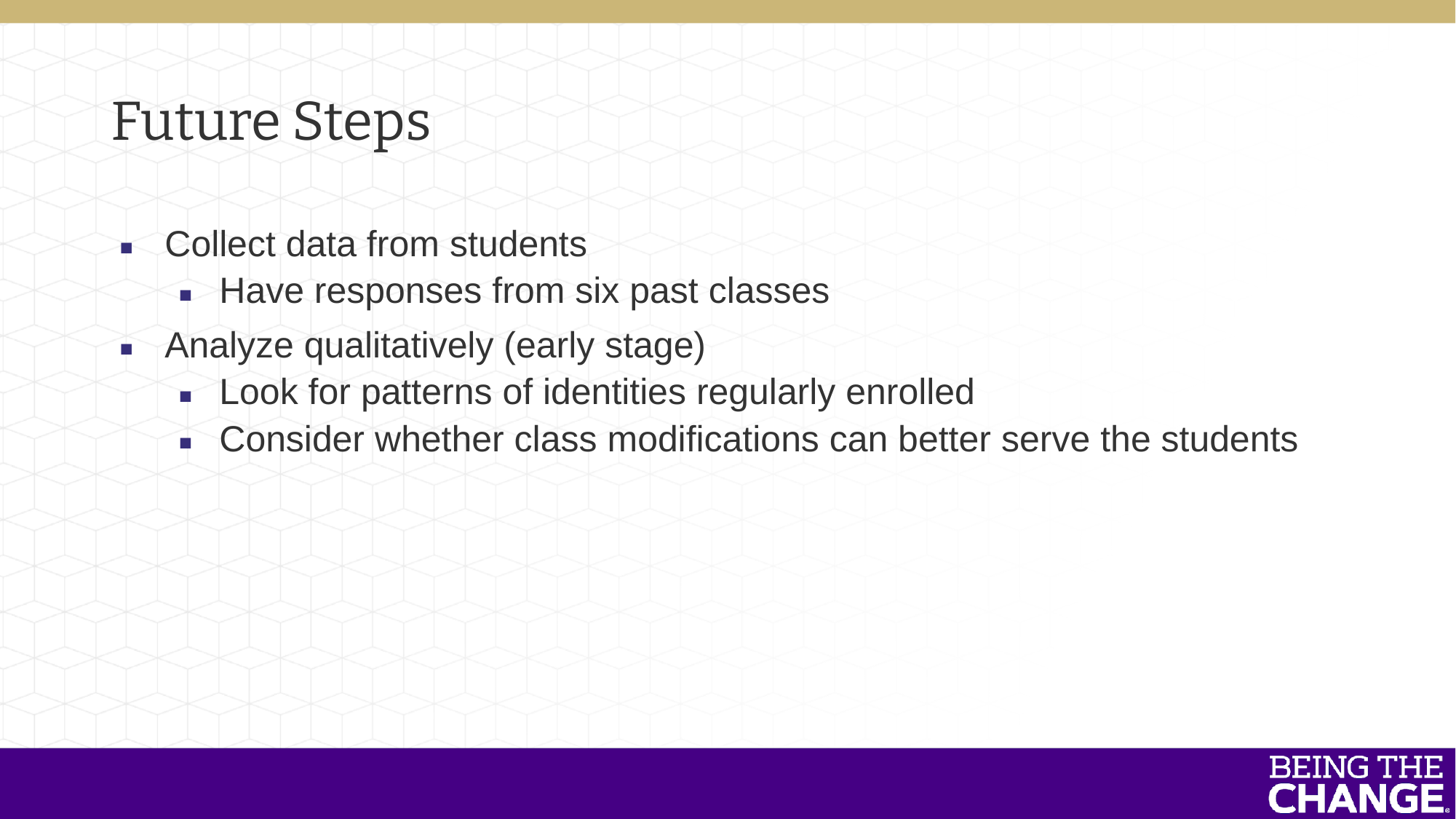

# Future Steps
Collect data from students
Have responses from six past classes
Analyze qualitatively (early stage)
Look for patterns of identities regularly enrolled
Consider whether class modifications can better serve the students